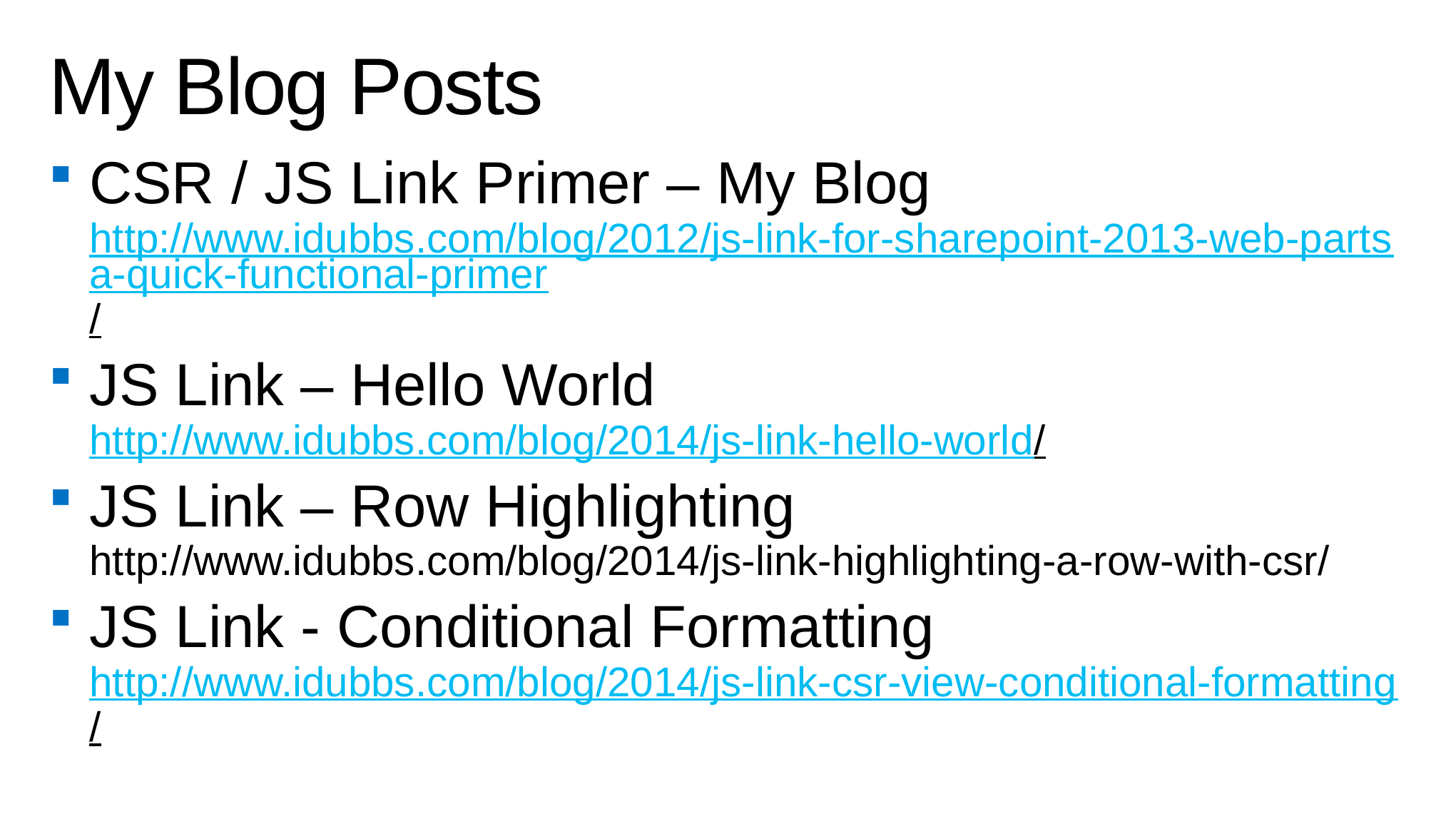

# My Blog Posts
CSR / JS Link Primer – My Blog
http://www.idubbs.com/blog/2012/js-link-for-sharepoint-2013-web-partsa-quick-functional-primer/
JS Link – Hello World
http://www.idubbs.com/blog/2014/js-link-hello-world/
JS Link – Row Highlighting
http://www.idubbs.com/blog/2014/js-link-highlighting-a-row-with-csr/
JS Link - Conditional Formatting
http://www.idubbs.com/blog/2014/js-link-csr-view-conditional-formatting/